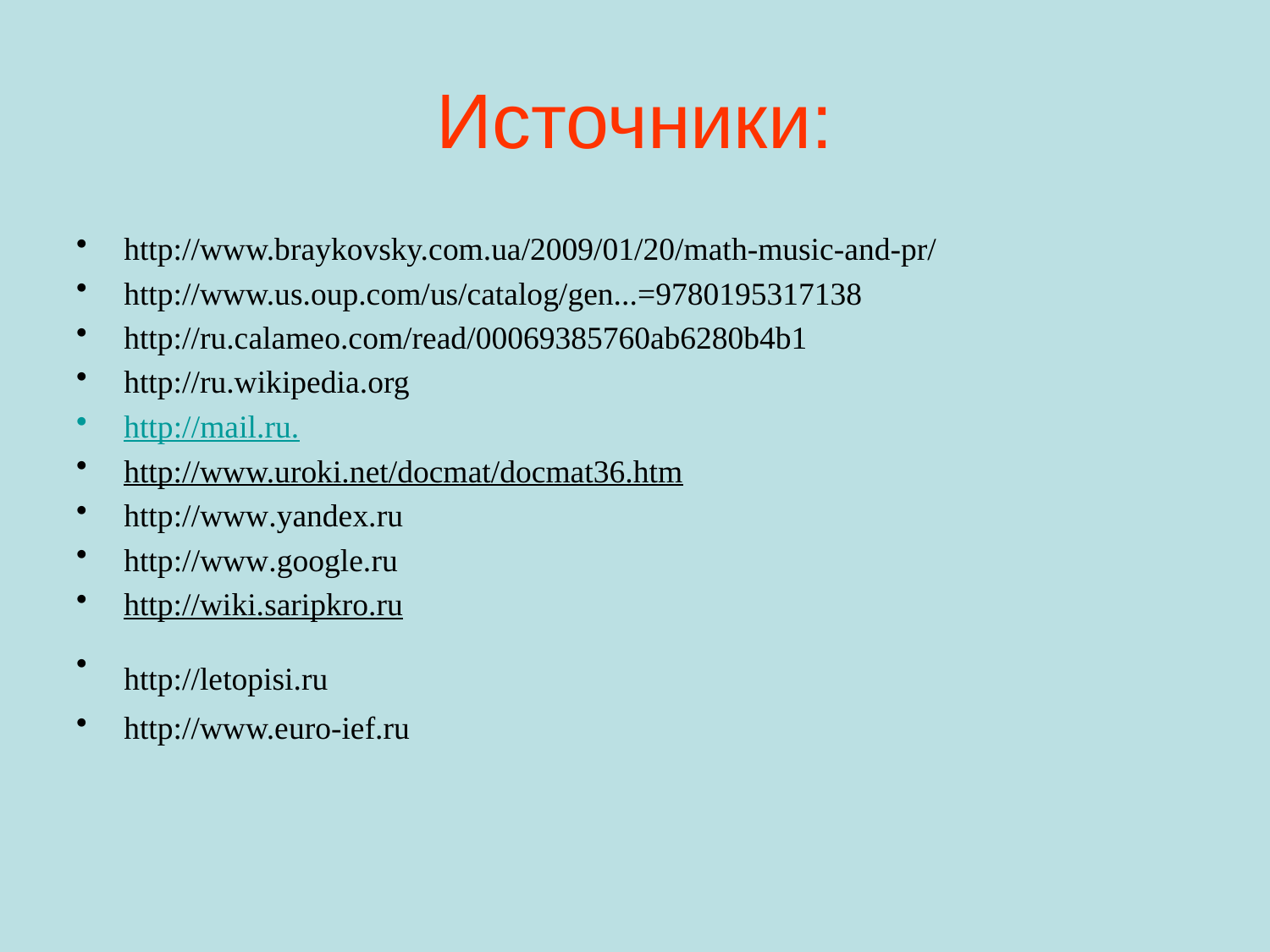

# Источники:
http://www.braykovsky.com.ua/2009/01/20/math-music-and-pr/
http://www.us.oup.com/us/catalog/gen...=9780195317138
http://ru.calameo.com/read/00069385760ab6280b4b1
http://ru.wikipedia.org
http://mail.ru.
http://www.uroki.net/docmat/docmat36.htm
http://www.yandex.ru
http://www.google.ru
http://wiki.saripkro.ru
http://letopisi.ru
http://www.euro-ief.ru